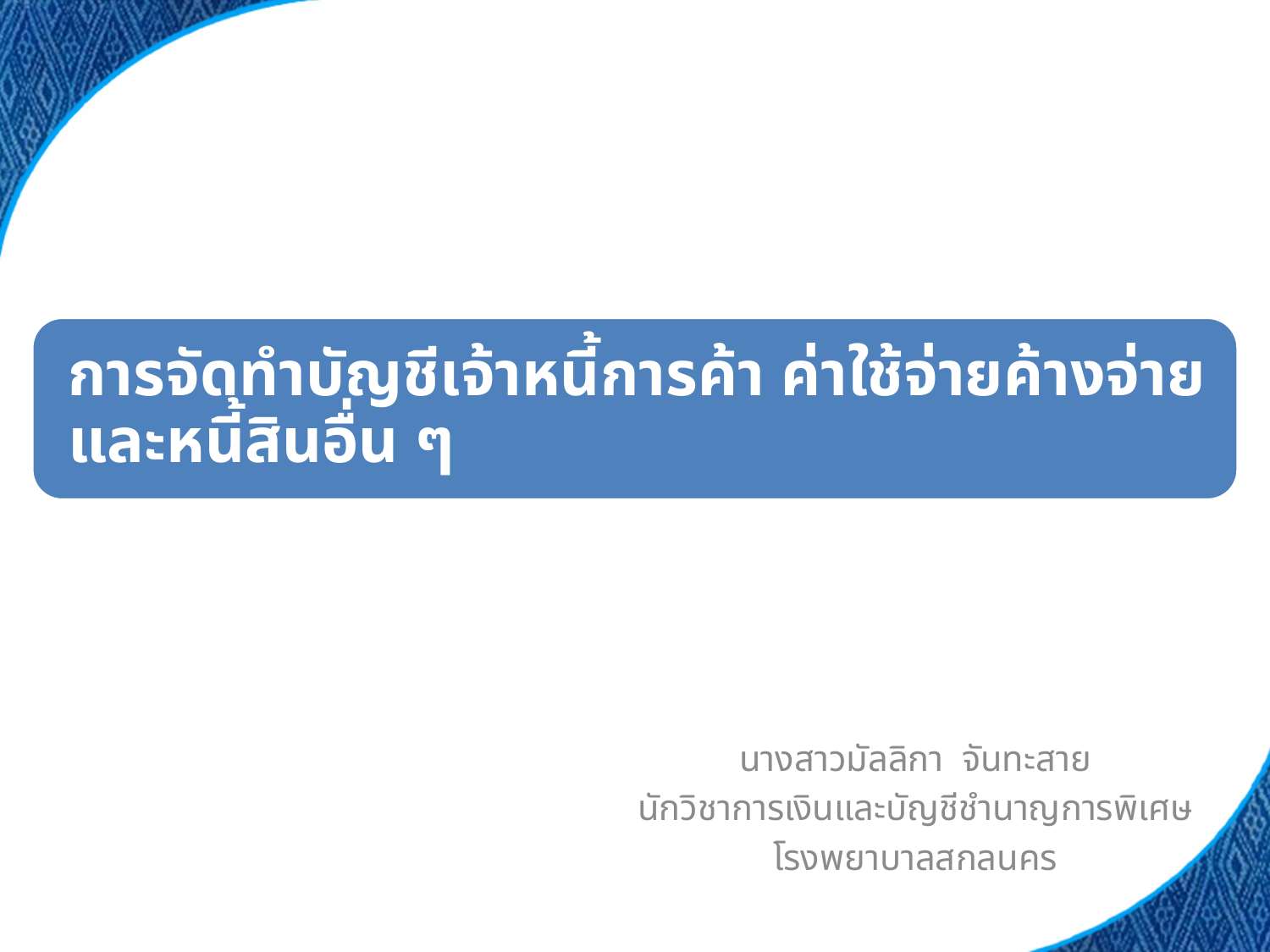

การจัดทำบัญชีเจ้าหนี้การค้า ค่าใช้จ่ายค้างจ่ายและหนี้สินอื่น ๆ
นางสาวมัลลิกา  จันทะสาย
นักวิชาการเงินและบัญชีชำนาญการพิเศษ
โรงพยาบาลสกลนคร